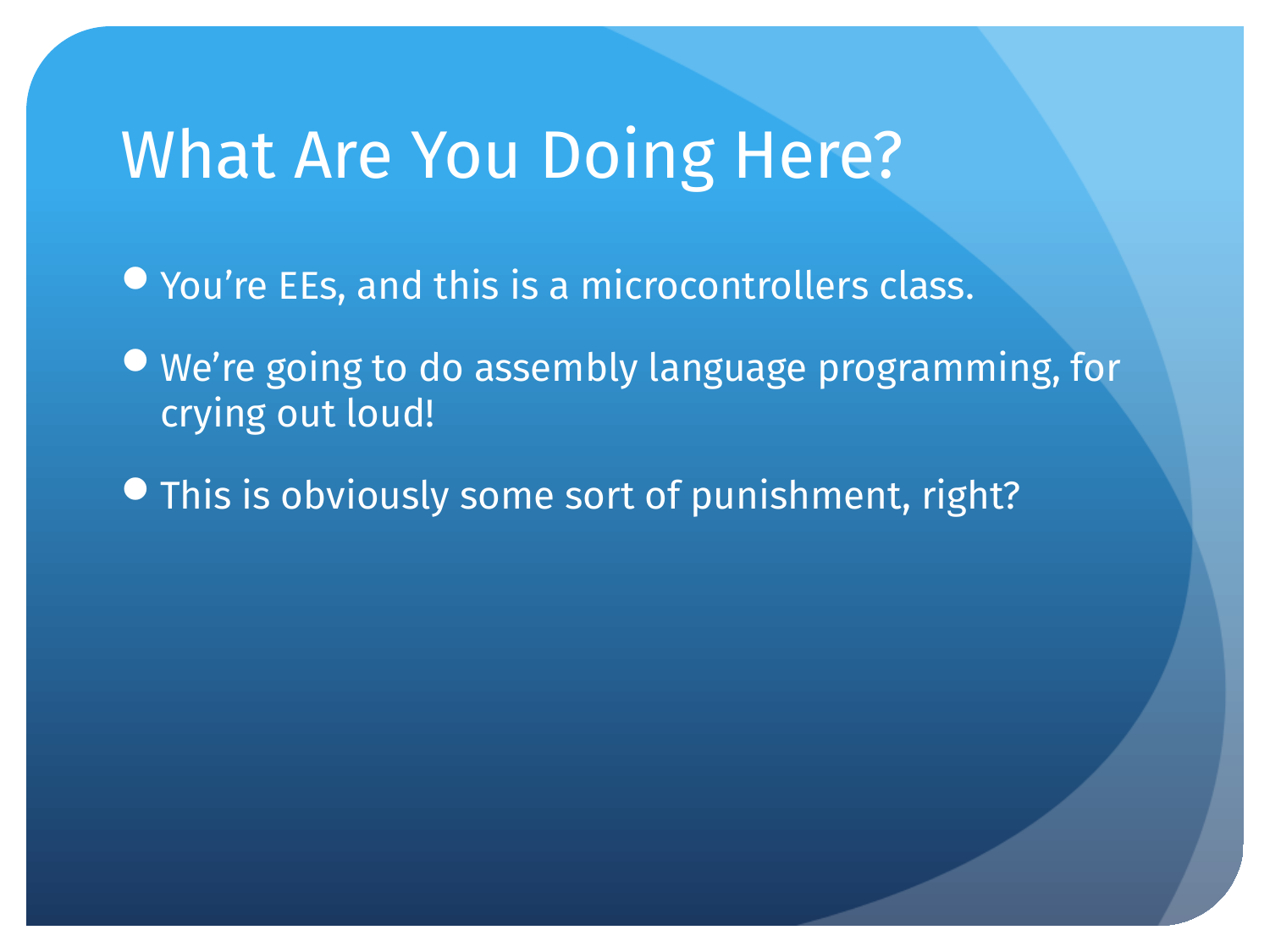

# What Are You Doing Here?
You’re EEs, and this is a microcontrollers class.
We’re going to do assembly language programming, for crying out loud!
This is obviously some sort of punishment, right?